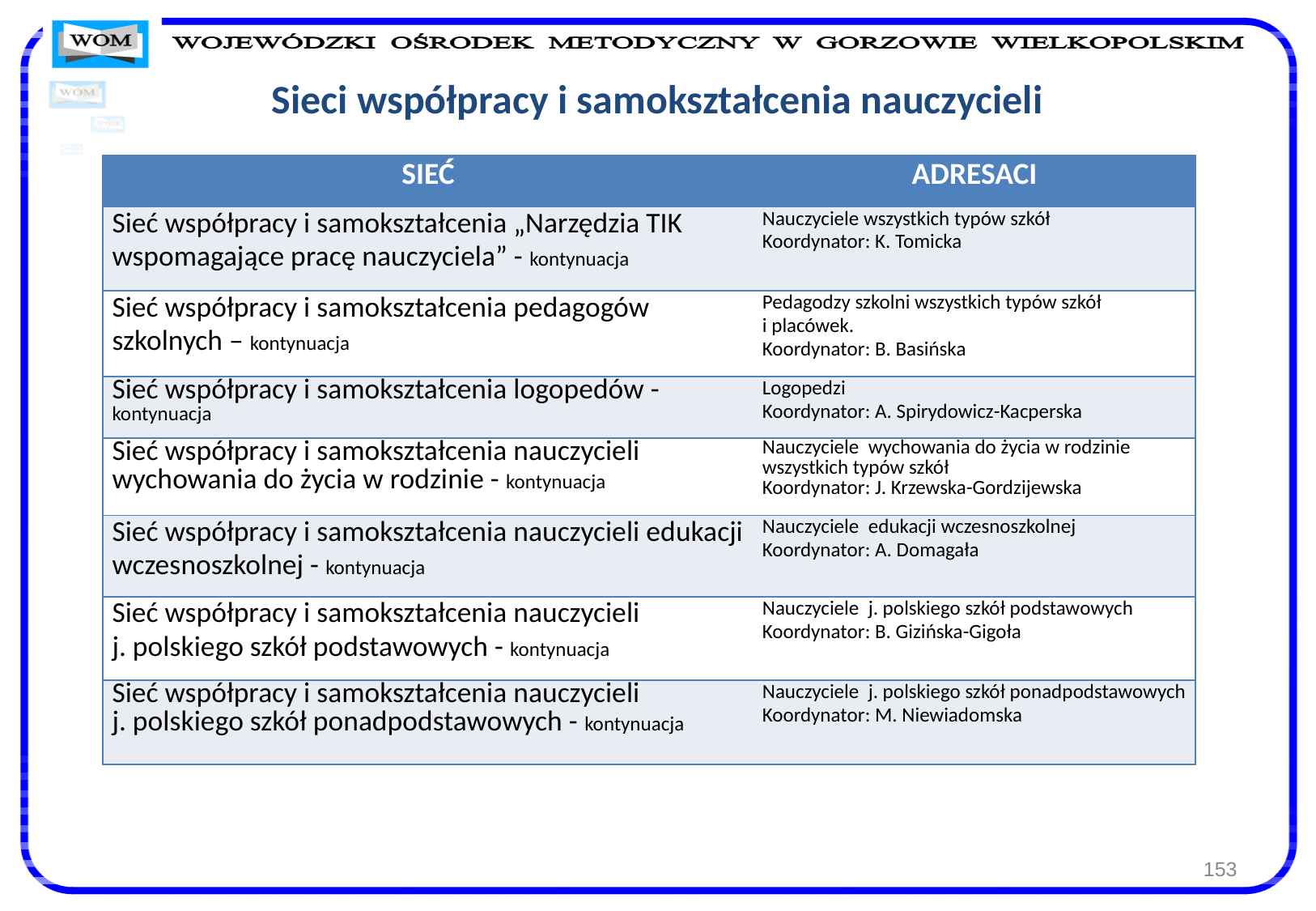

# Sieci współpracy i samokształcenia nauczycieli
| SIEĆ | ADRESACI |
| --- | --- |
| Sieć współpracy i samokształcenia „Narzędzia TIK wspomagające pracę nauczyciela” - kontynuacja | Nauczyciele wszystkich typów szkół Koordynator: K. Tomicka |
| Sieć współpracy i samokształcenia pedagogów szkolnych – kontynuacja | Pedagodzy szkolni wszystkich typów szkół i placówek. Koordynator: B. Basińska |
| Sieć współpracy i samokształcenia logopedów - kontynuacja | Logopedzi Koordynator: A. Spirydowicz-Kacperska |
| Sieć współpracy i samokształcenia nauczycieli wychowania do życia w rodzinie - kontynuacja | Nauczyciele wychowania do życia w rodzinie wszystkich typów szkół Koordynator: J. Krzewska-Gordzijewska |
| Sieć współpracy i samokształcenia nauczycieli edukacji wczesnoszkolnej - kontynuacja | Nauczyciele edukacji wczesnoszkolnej Koordynator: A. Domagała |
| Sieć współpracy i samokształcenia nauczycieli j. polskiego szkół podstawowych - kontynuacja | Nauczyciele j. polskiego szkół podstawowych Koordynator: B. Gizińska-Gigoła |
| Sieć współpracy i samokształcenia nauczycieli j. polskiego szkół ponadpodstawowych - kontynuacja | Nauczyciele j. polskiego szkół ponadpodstawowych Koordynator: M. Niewiadomska |
153